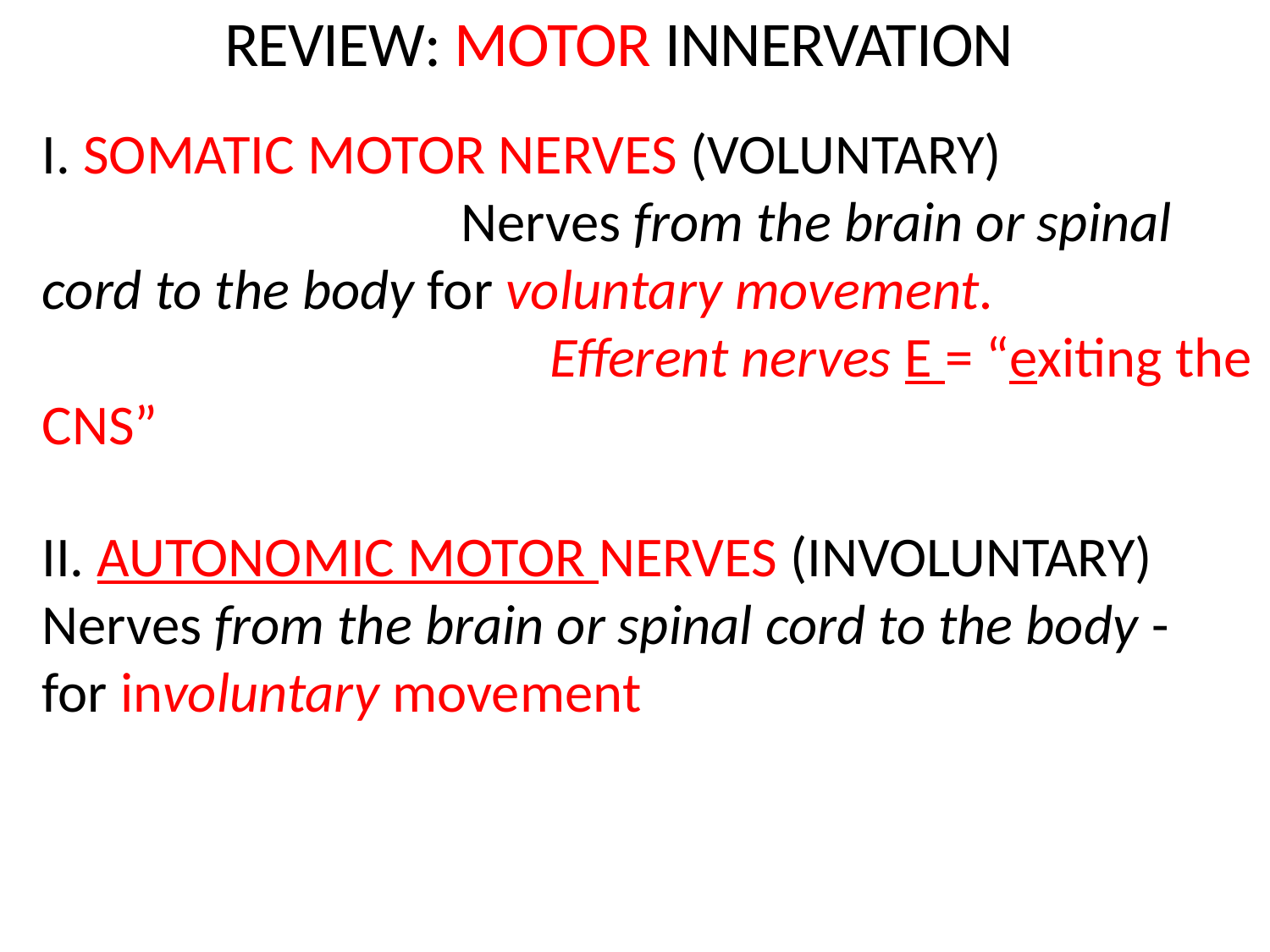

Review: Motor Innervation
I. Somatic motor nerves (voluntary)                                                      Nerves from the brain or spinal cord to the body for voluntary movement.                                                           	Efferent nerves E = “exiting the CNS”

II. Autonomic motor nerves (involuntary)
Nerves from the brain or spinal cord to the body - for involuntary movement